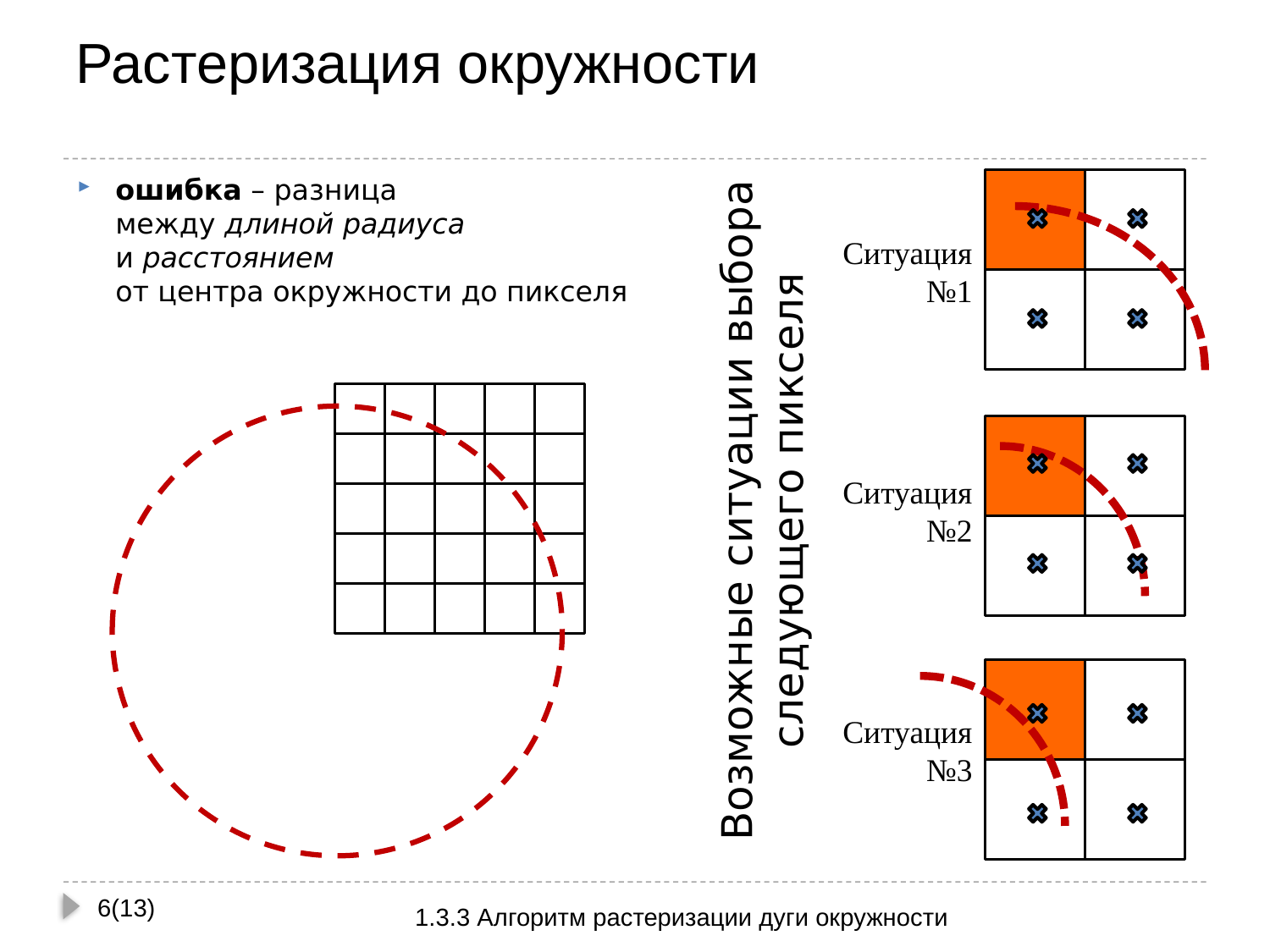

# Растеризация окружности
ошибка – разница
между длиной радиуса
и расстоянием
от центра окружности до пикселя

Ситуация №1

Возможные ситуации выбора следующего пикселя
Ситуация №2

Ситуация №3

6(13)
1.3.3 Алгоритм растеризации дуги окружности